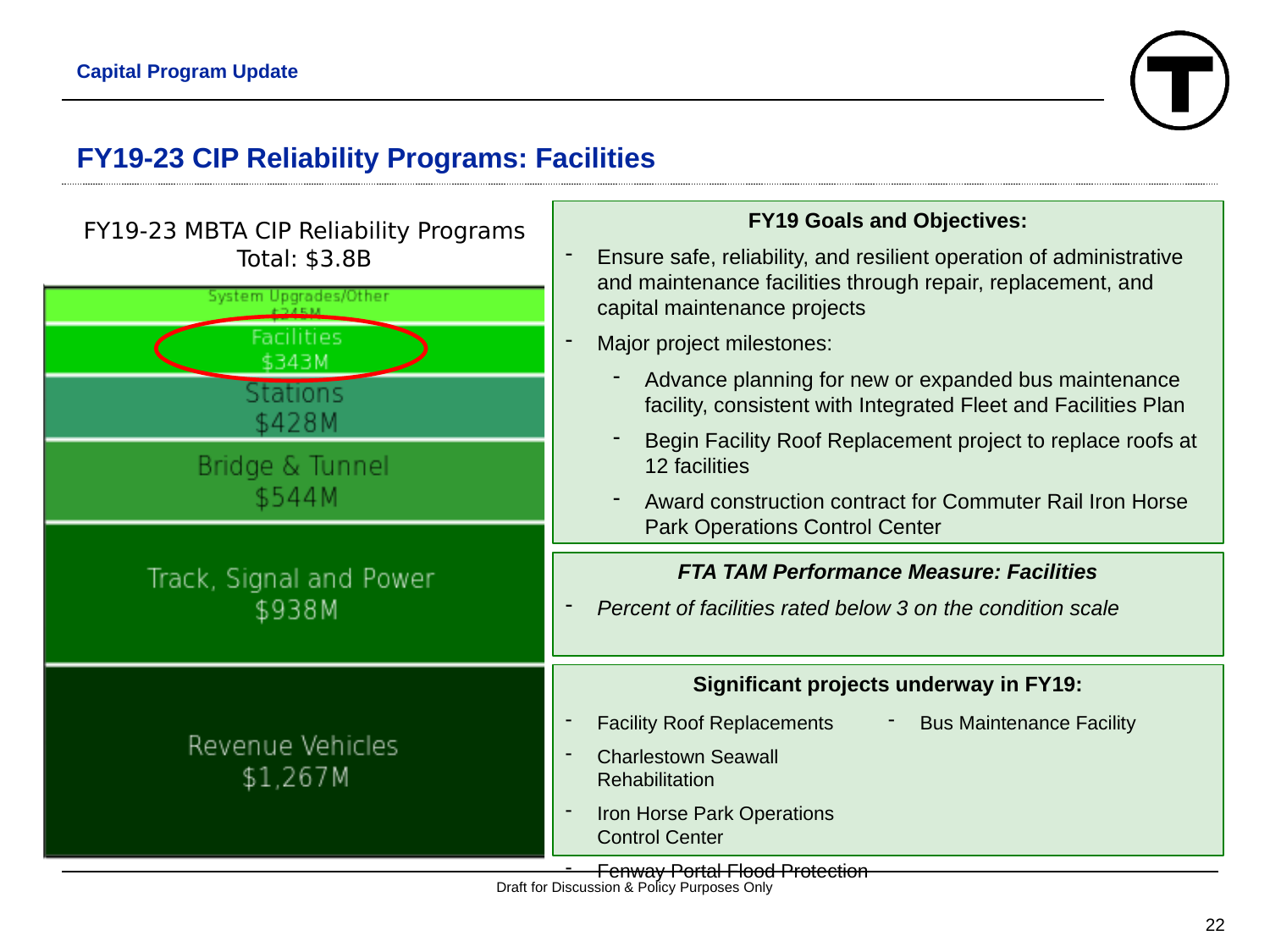

Capital Program Update
# FY19-23 CIP Reliability Programs: Facilities
FY19 Goals and Objectives:
Ensure safe, reliability, and resilient operation of administrative and maintenance facilities through repair, replacement, and capital maintenance projects
Major project milestones:
Advance planning for new or expanded bus maintenance facility, consistent with Integrated Fleet and Facilities Plan
Begin Facility Roof Replacement project to replace roofs at 12 facilities
Award construction contract for Commuter Rail Iron Horse Park Operations Control Center

FY19-23 MBTA CIP Reliability Programs Total: $3.8B

FTA TAM Performance Measure: Facilities
Percent of facilities rated below 3 on the condition scale

Significant projects underway in FY19:

Facility Roof Replacements
Charlestown Seawall Rehabilitation
Iron Horse Park Operations Control Center
Fenway Portal Flood Protection
Bus Maintenance Facility